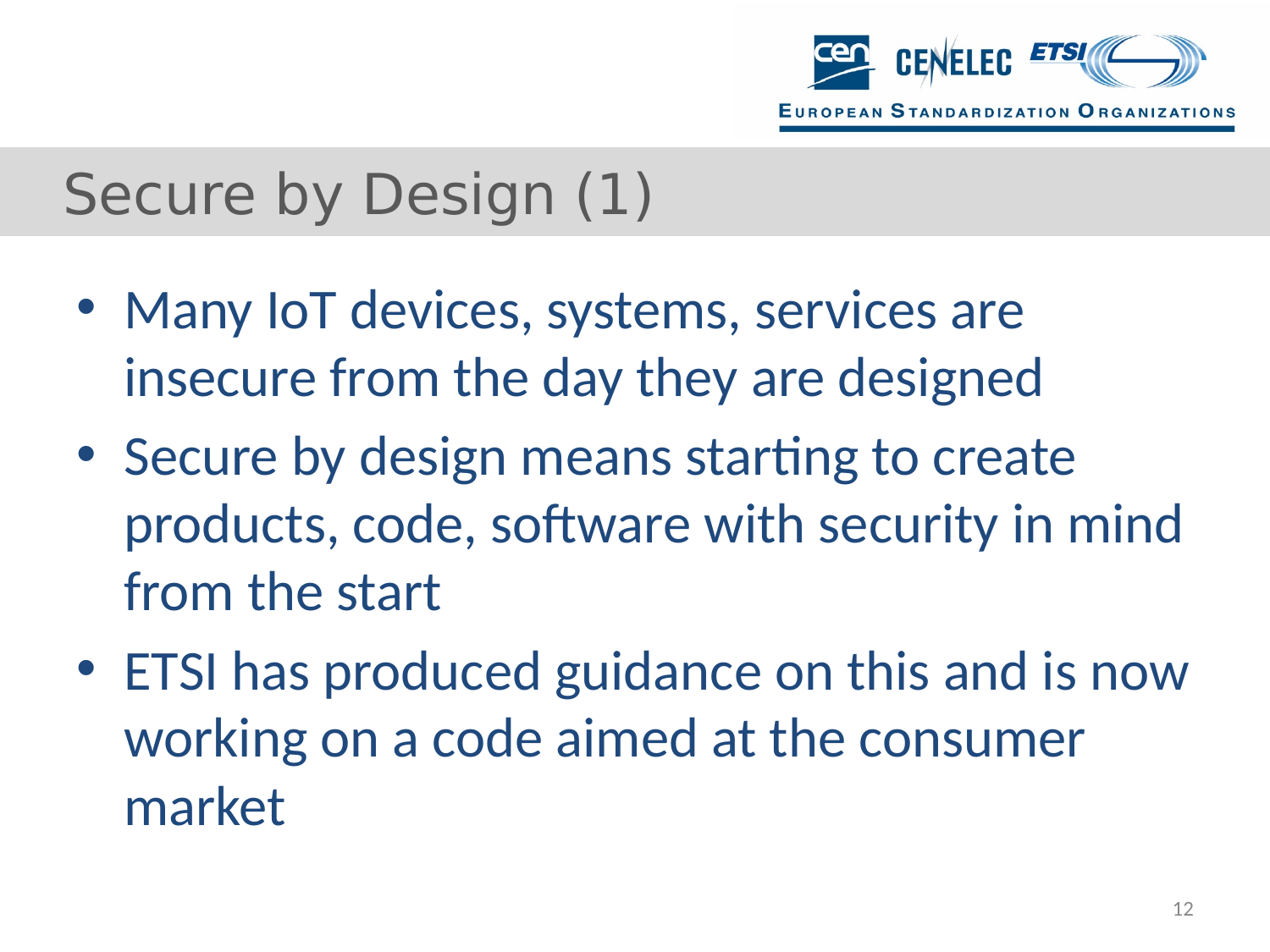

# Secure by Design (1)
Many IoT devices, systems, services are insecure from the day they are designed
Secure by design means starting to create products, code, software with security in mind from the start
ETSI has produced guidance on this and is now working on a code aimed at the consumer market
12